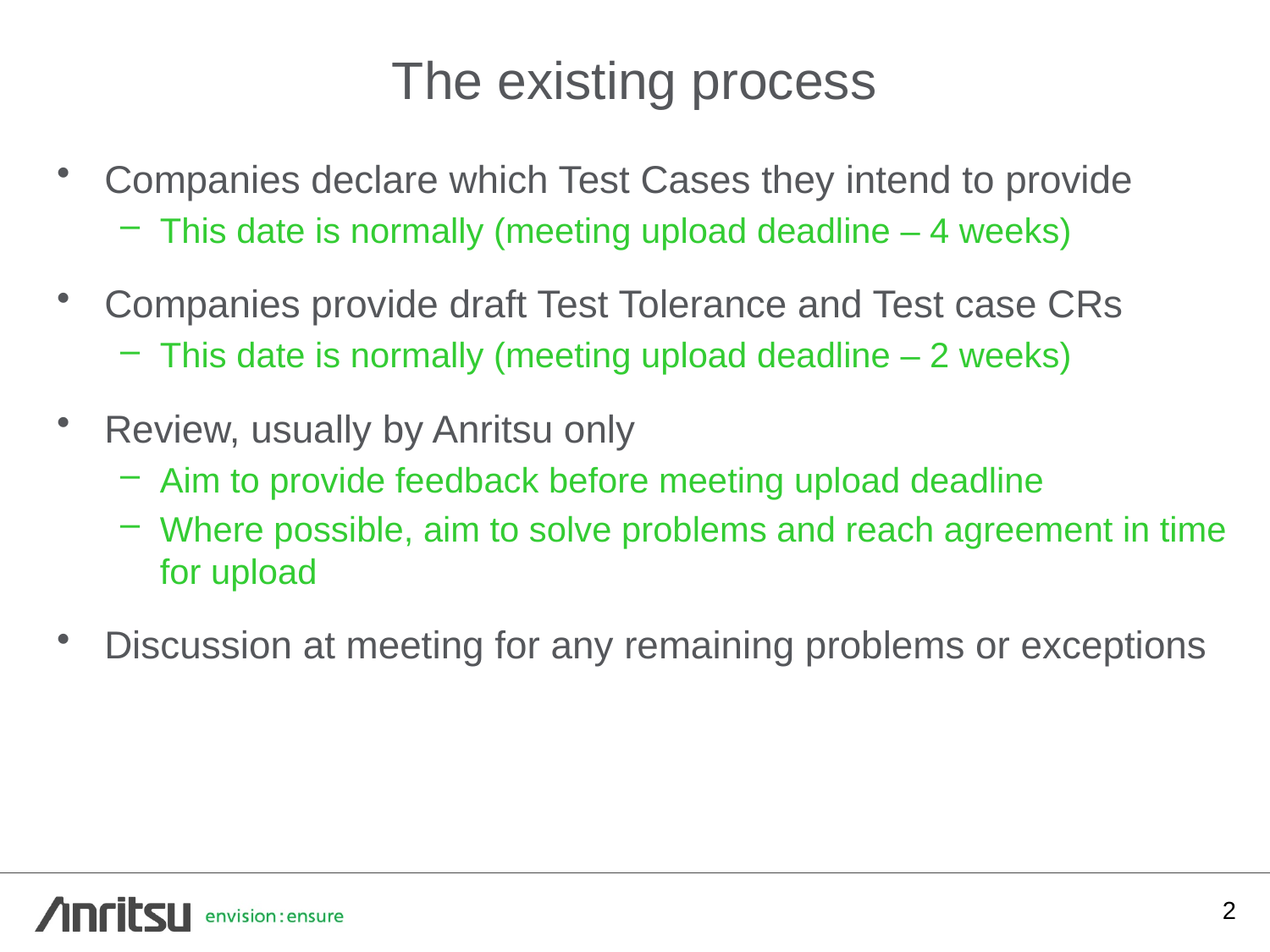

# The existing process
Companies declare which Test Cases they intend to provide
This date is normally (meeting upload deadline – 4 weeks)
Companies provide draft Test Tolerance and Test case CRs
This date is normally (meeting upload deadline – 2 weeks)
Review, usually by Anritsu only
Aim to provide feedback before meeting upload deadline
Where possible, aim to solve problems and reach agreement in time for upload
Discussion at meeting for any remaining problems or exceptions

2